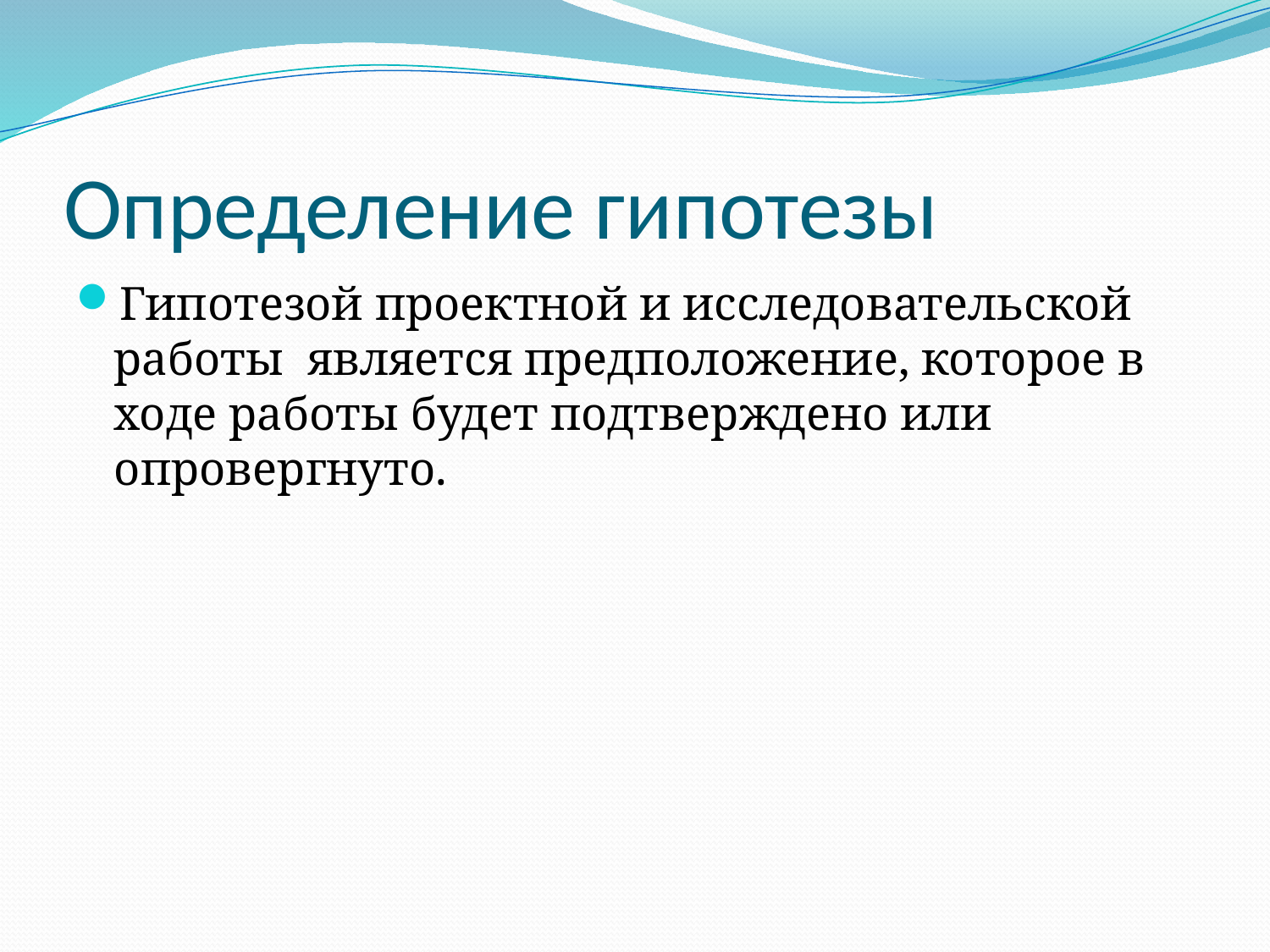

# Определение гипотезы
Гипотезой проектной и исследовательской работы  является предположение, которое в ходе работы будет подтверждено или опровергнуто.